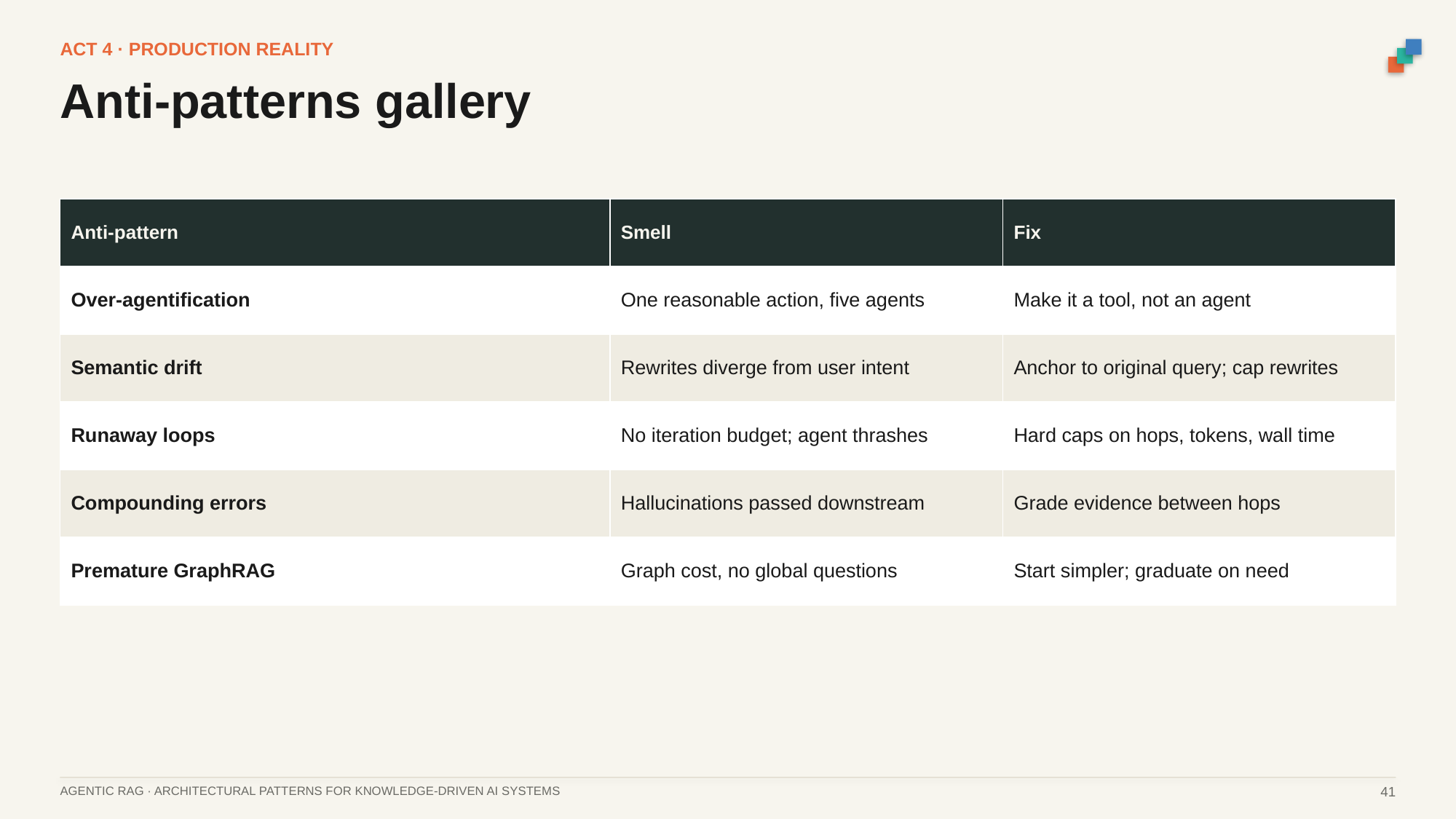

ACT 4 · PRODUCTION REALITY

Anti-patterns gallery
| Anti-pattern | Smell | Fix |
| --- | --- | --- |
| Over-agentification | One reasonable action, five agents | Make it a tool, not an agent |
| Semantic drift | Rewrites diverge from user intent | Anchor to original query; cap rewrites |
| Runaway loops | No iteration budget; agent thrashes | Hard caps on hops, tokens, wall time |
| Compounding errors | Hallucinations passed downstream | Grade evidence between hops |
| Premature GraphRAG | Graph cost, no global questions | Start simpler; graduate on need |

AGENTIC RAG · ARCHITECTURAL PATTERNS FOR KNOWLEDGE-DRIVEN AI SYSTEMS
41